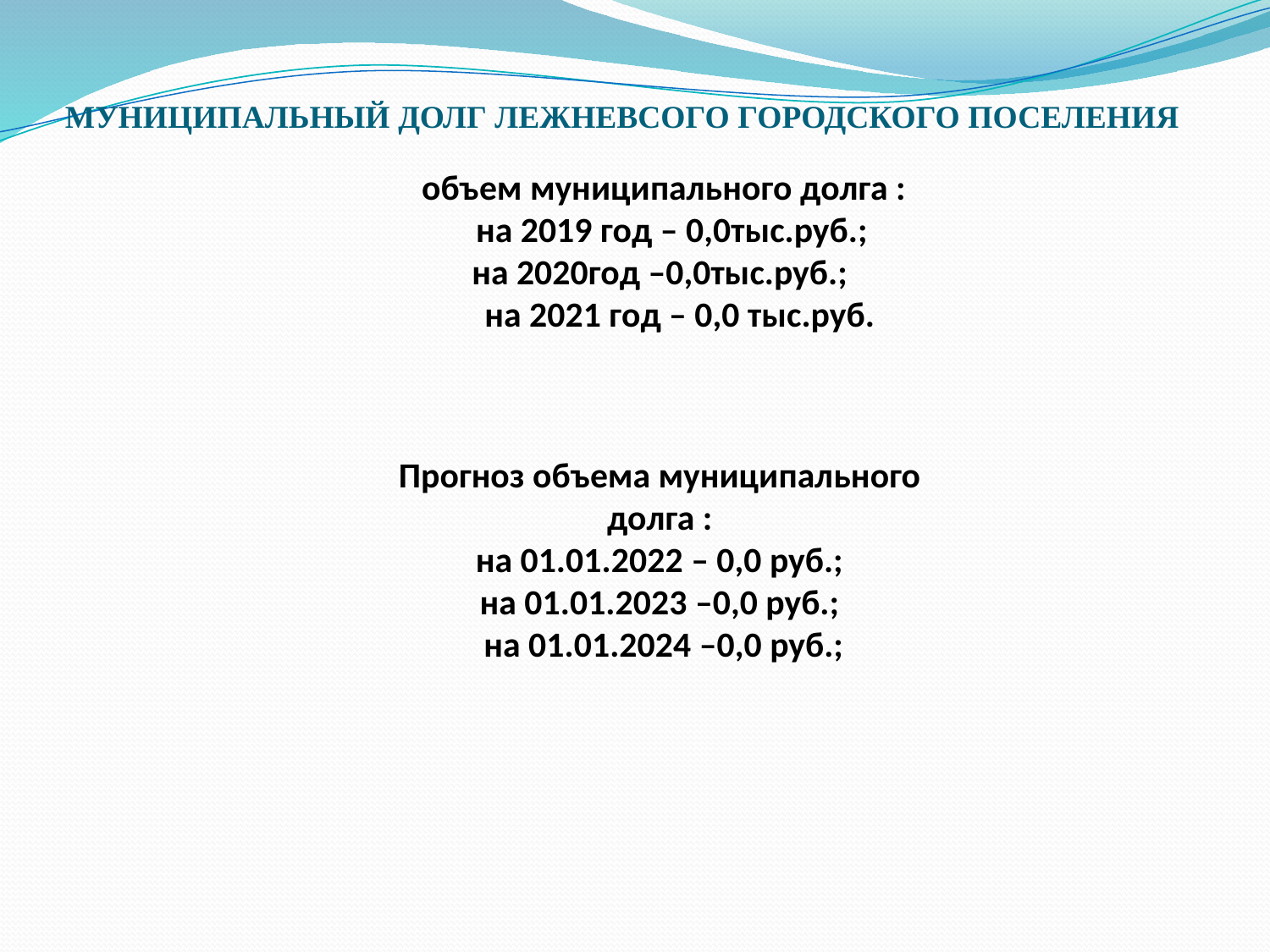

# МУНИЦИПАЛЬНЫЙ ДОЛГ ЛЕЖНЕВСОГО ГОРОДСКОГО ПОСЕЛЕНИЯ
 объем муниципального долга :
   на 2019 год – 0,0тыс.руб.;
на 2020год –0,0тыс.руб.;
     на 2021 год – 0,0 тыс.руб.
Прогноз объема муниципального долга :
на 01.01.2022 – 0,0 руб.;
на 01.01.2023 –0,0 руб.;
 на 01.01.2024 –0,0 руб.;